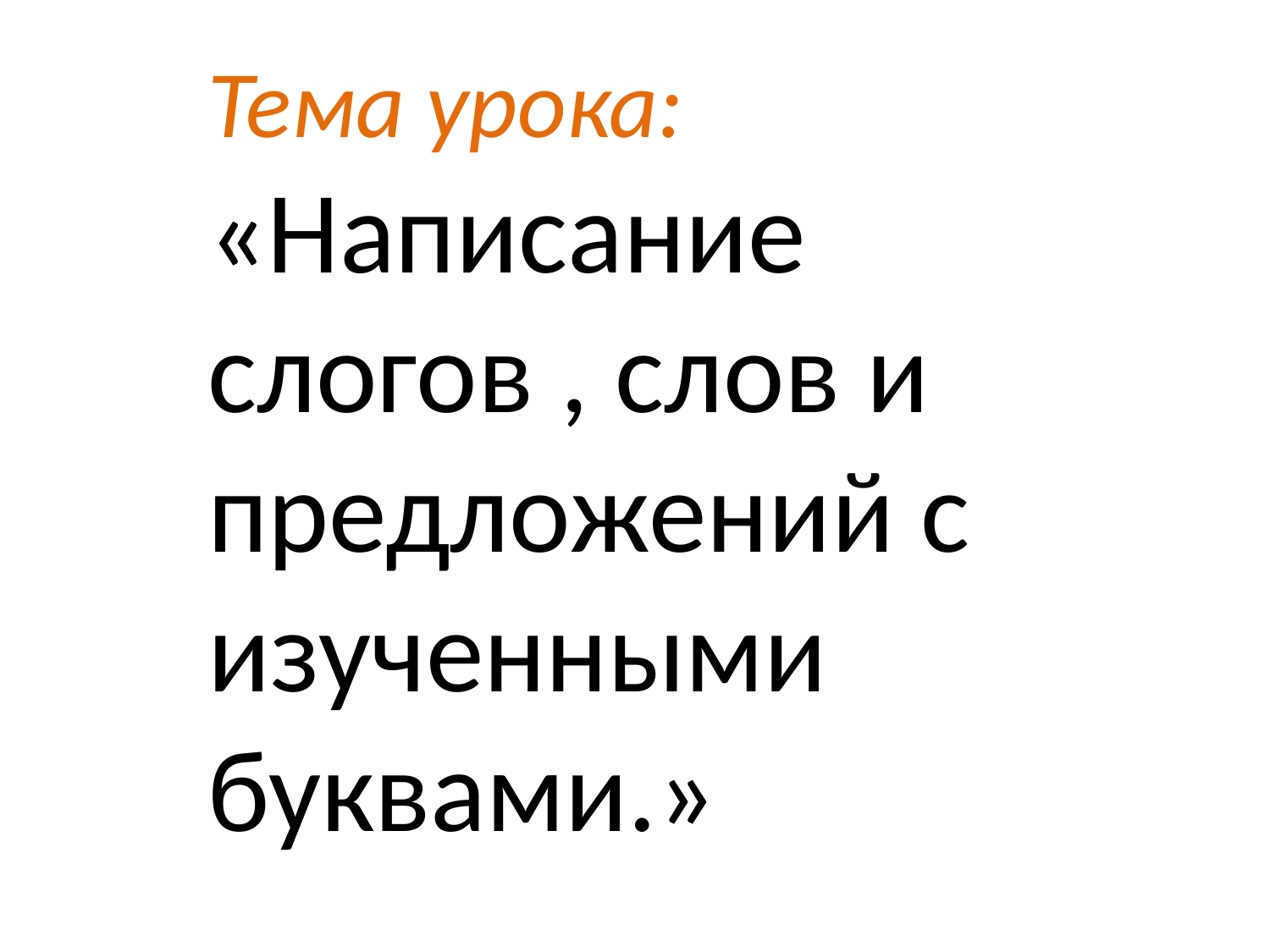

Тема урока:
«Написание слогов , слов и предложений с изученными буквами.»